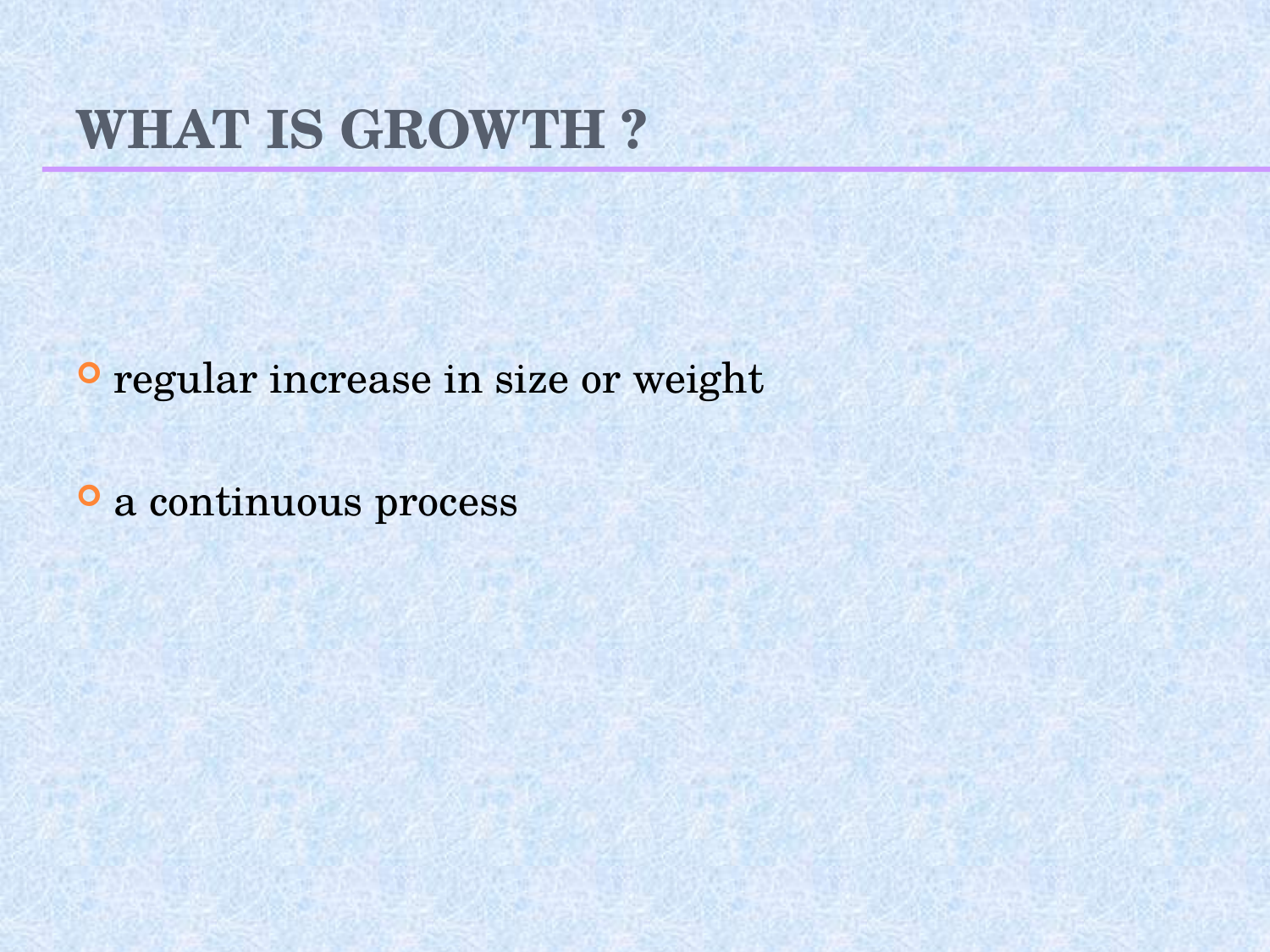

# What is Growth ?

regular increase in size or weight

a continuous process